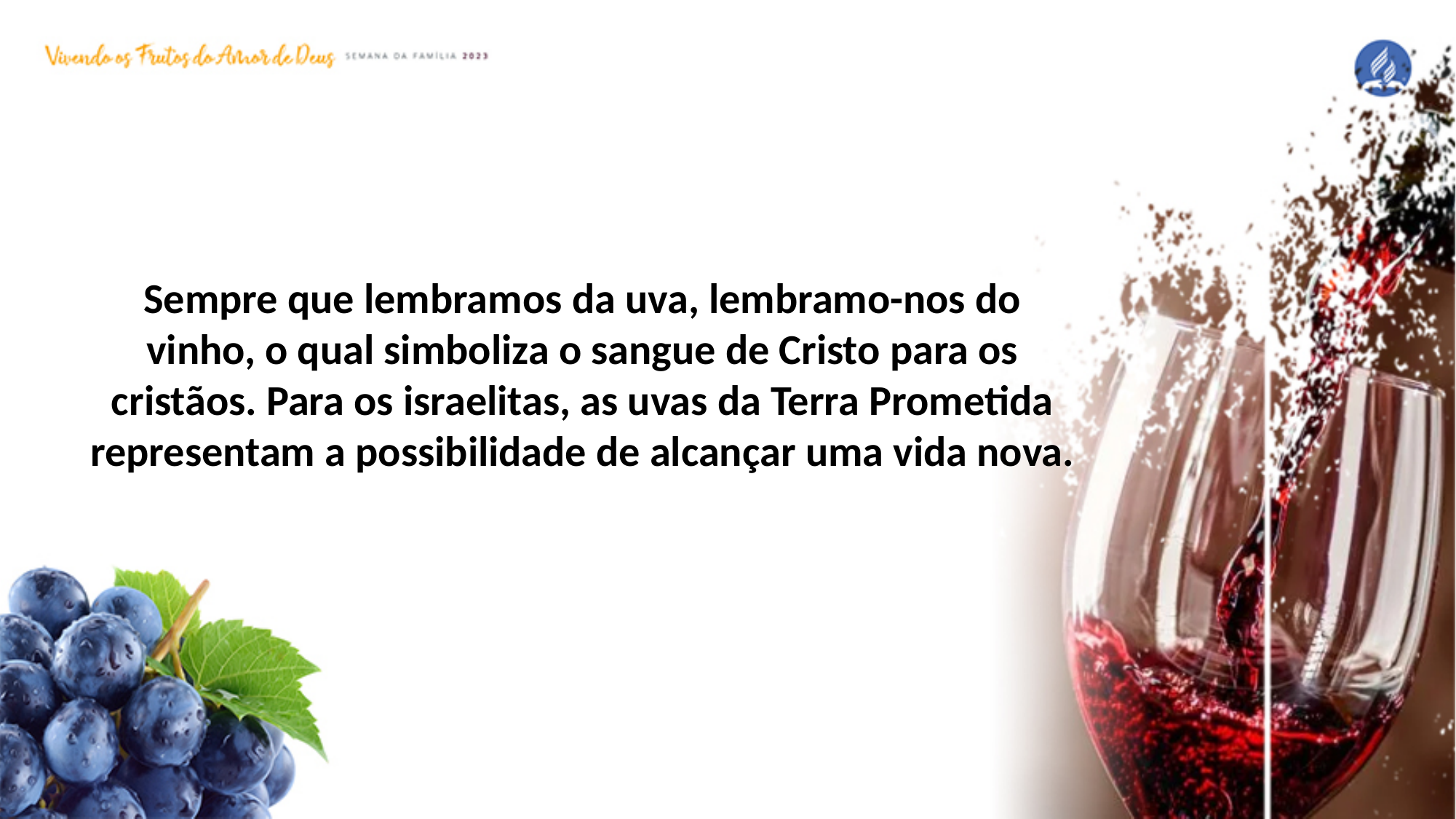

Sempre que lembramos da uva, lembramo-nos do vinho, o qual simboliza o sangue de Cristo para os cristãos. Para os israelitas, as uvas da Terra Prometida representam a possibilidade de alcançar uma vida nova.